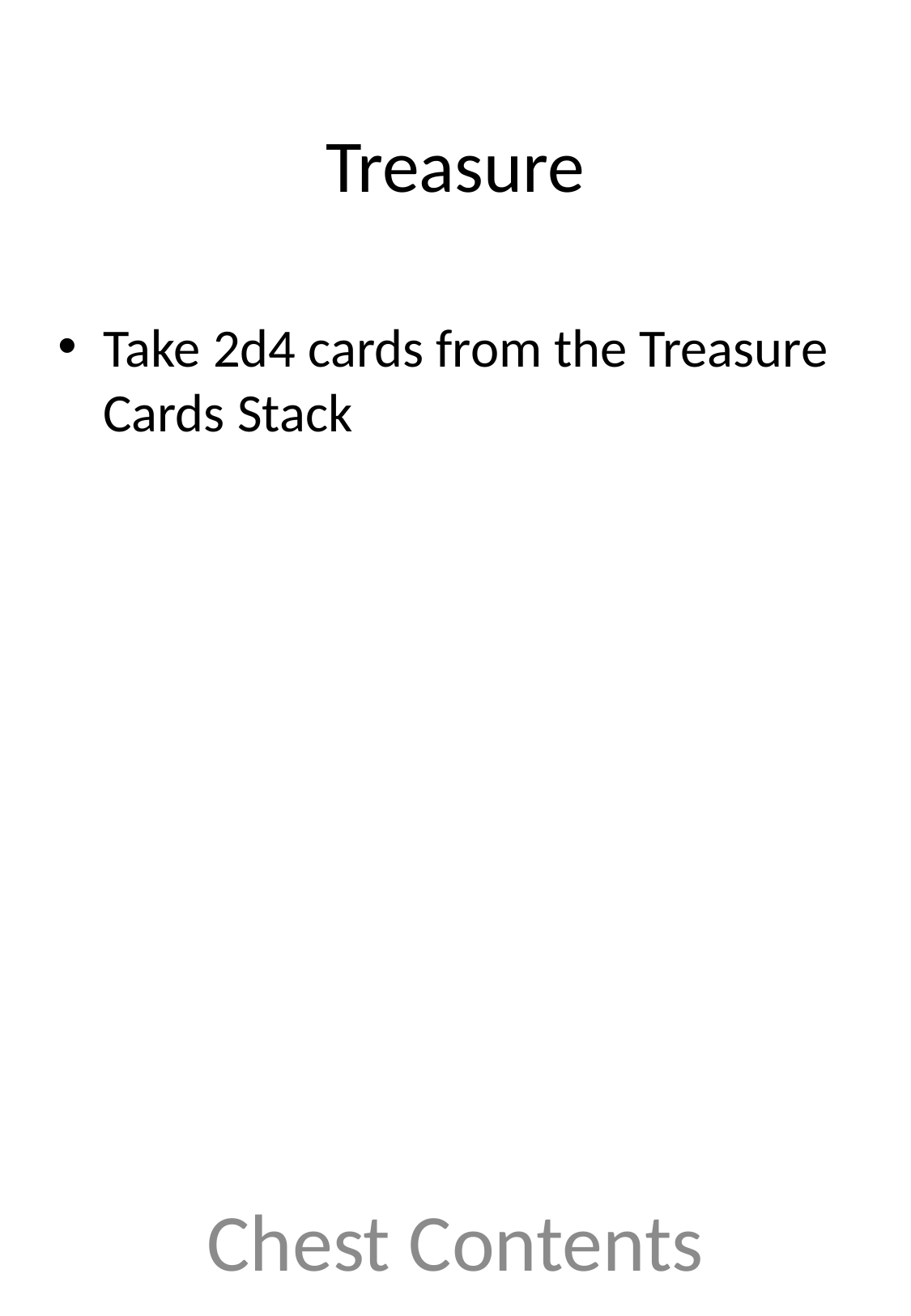

# Treasure
Take 2d4 cards from the Treasure Cards Stack

Chest Contents